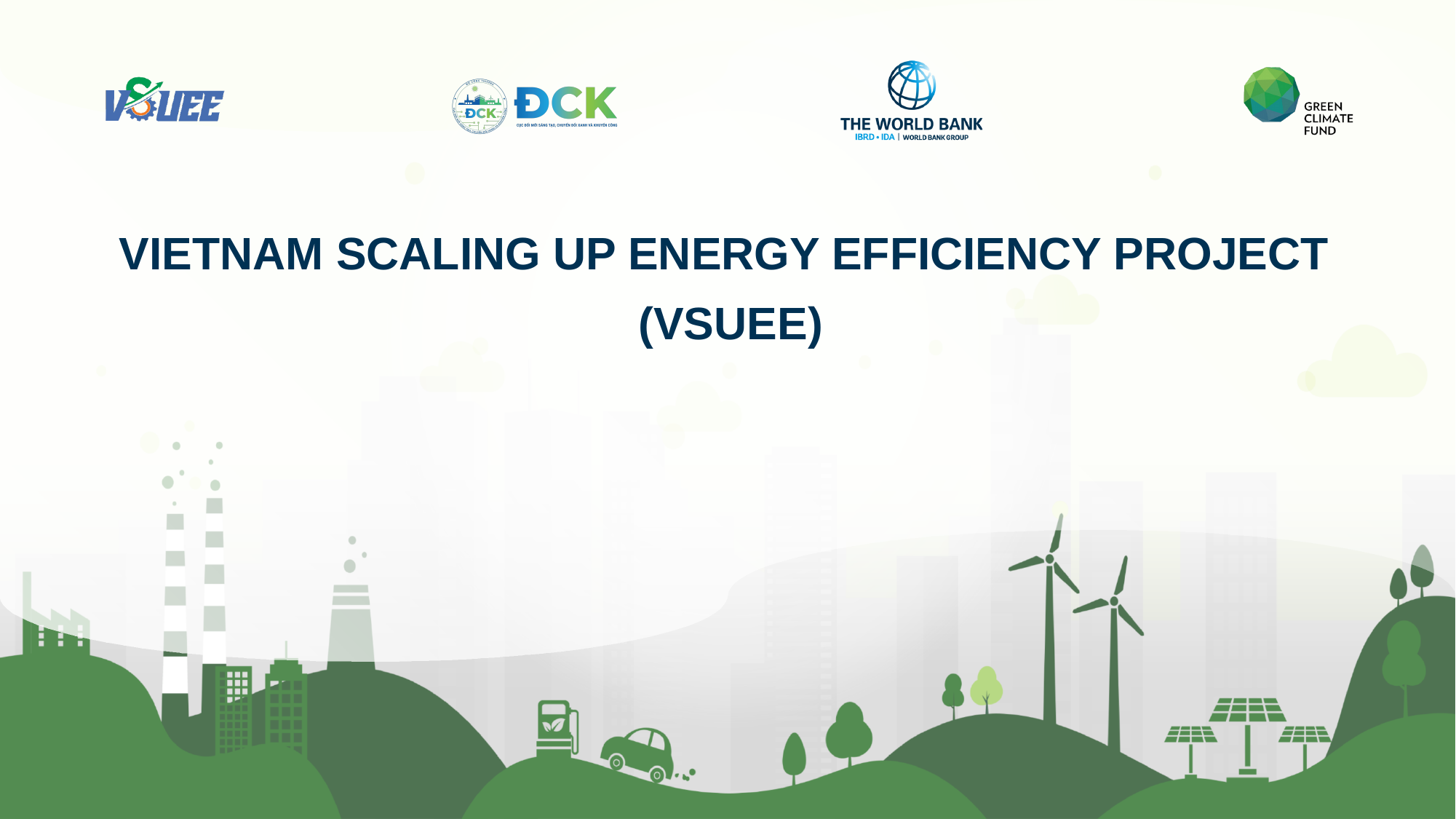

VIETNAM SCALING UP ENERGY EFFICIENCY PROJECT
(VSUEE)